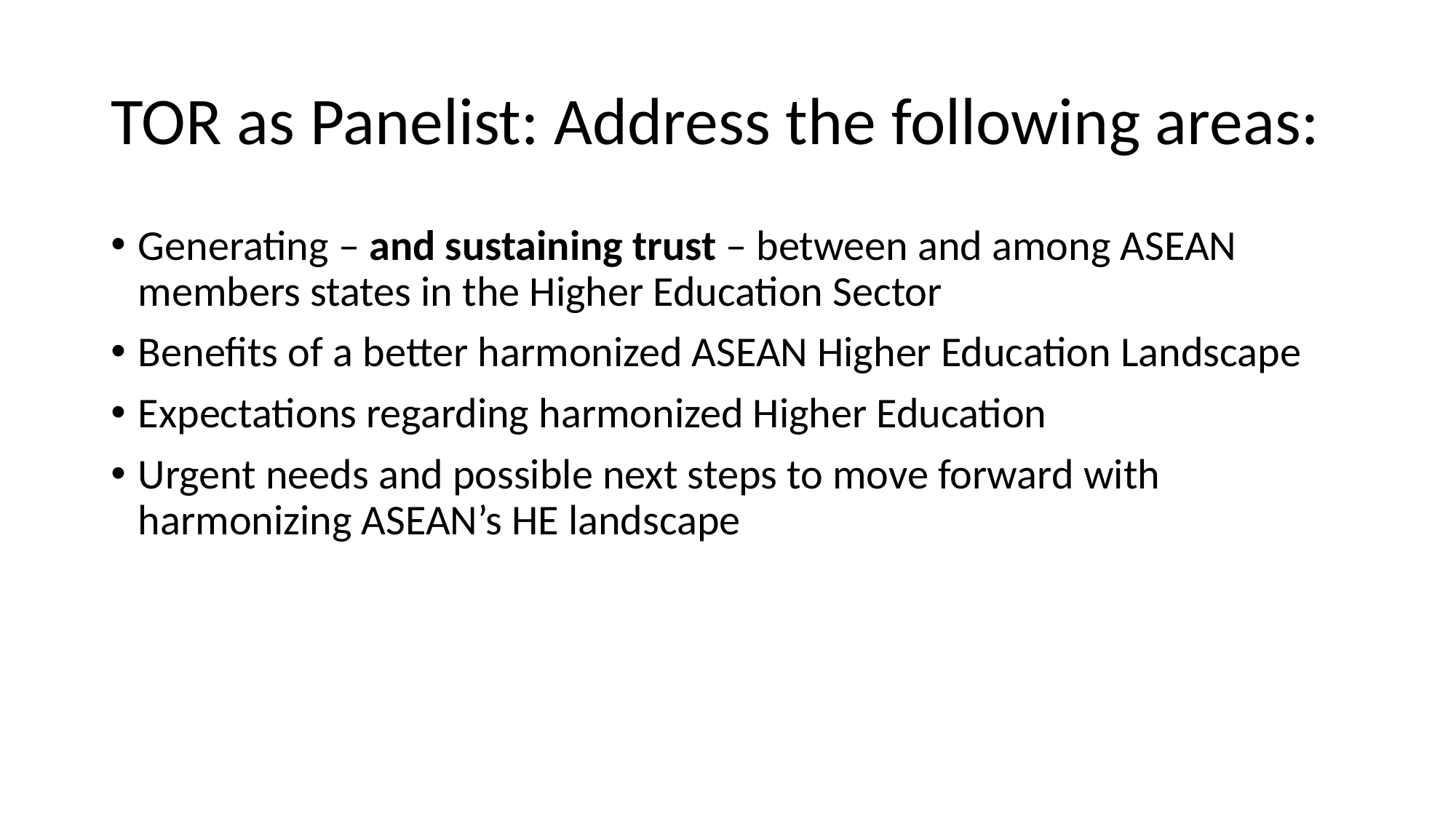

# TOR as Panelist: Address the following areas:
Generating – and sustaining trust – between and among ASEAN members states in the Higher Education Sector
Benefits of a better harmonized ASEAN Higher Education Landscape
Expectations regarding harmonized Higher Education
Urgent needs and possible next steps to move forward with harmonizing ASEAN’s HE landscape